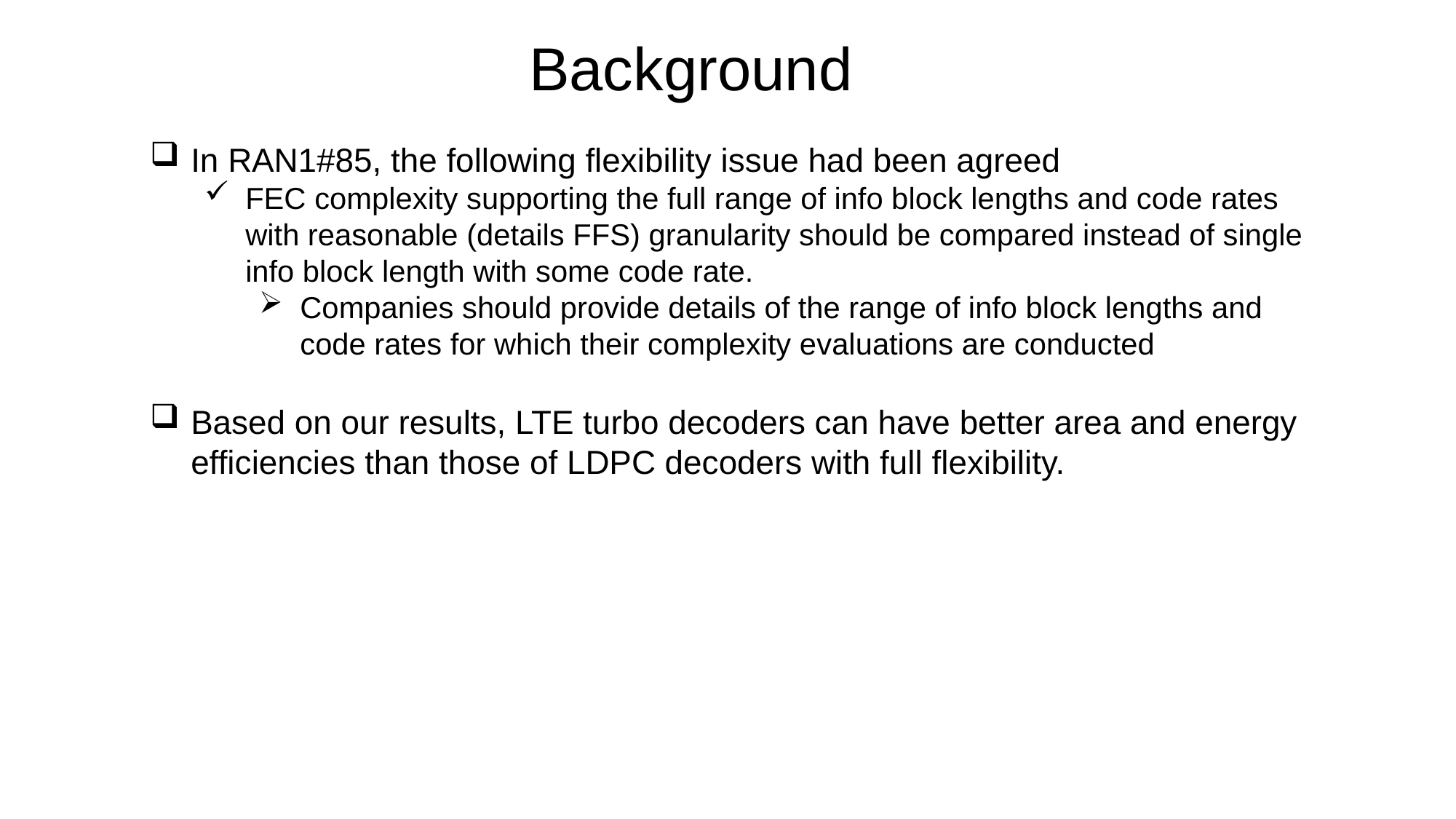

Background
#
In RAN1#85, the following flexibility issue had been agreed
FEC complexity supporting the full range of info block lengths and code rates with reasonable (details FFS) granularity should be compared instead of single info block length with some code rate.
Companies should provide details of the range of info block lengths and code rates for which their complexity evaluations are conducted

Based on our results, LTE turbo decoders can have better area and energy efficiencies than those of LDPC decoders with full flexibility.